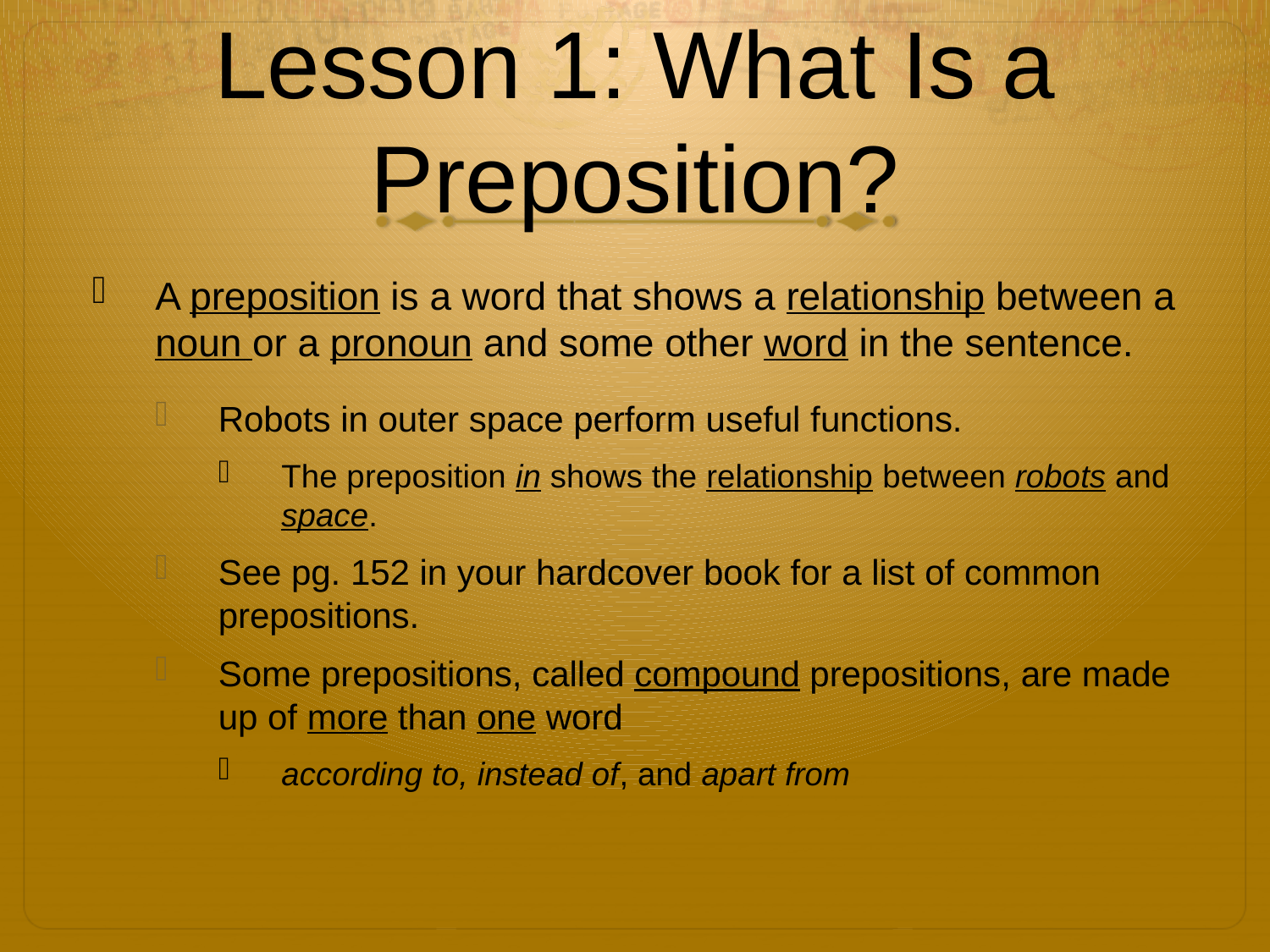

# Lesson 1: What Is a Preposition?
A preposition is a word that shows a relationship between a noun or a pronoun and some other word in the sentence.
Robots in outer space perform useful functions.
The preposition in shows the relationship between robots and space.
See pg. 152 in your hardcover book for a list of common prepositions.
Some prepositions, called compound prepositions, are made up of more than one word
according to, instead of, and apart from